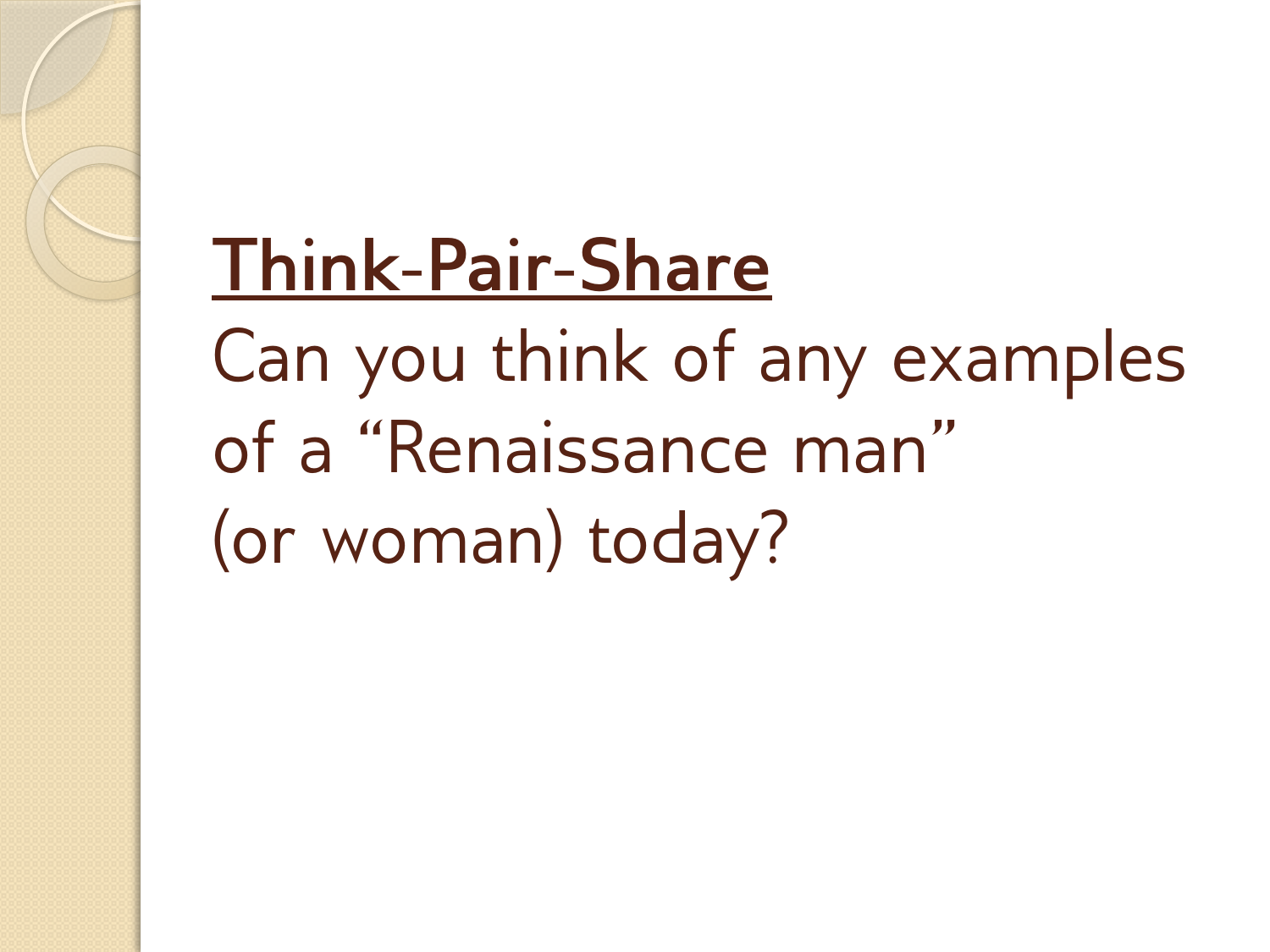

# Think-Pair-Share Can you think of any examples of a “Renaissance man” (or woman) today?